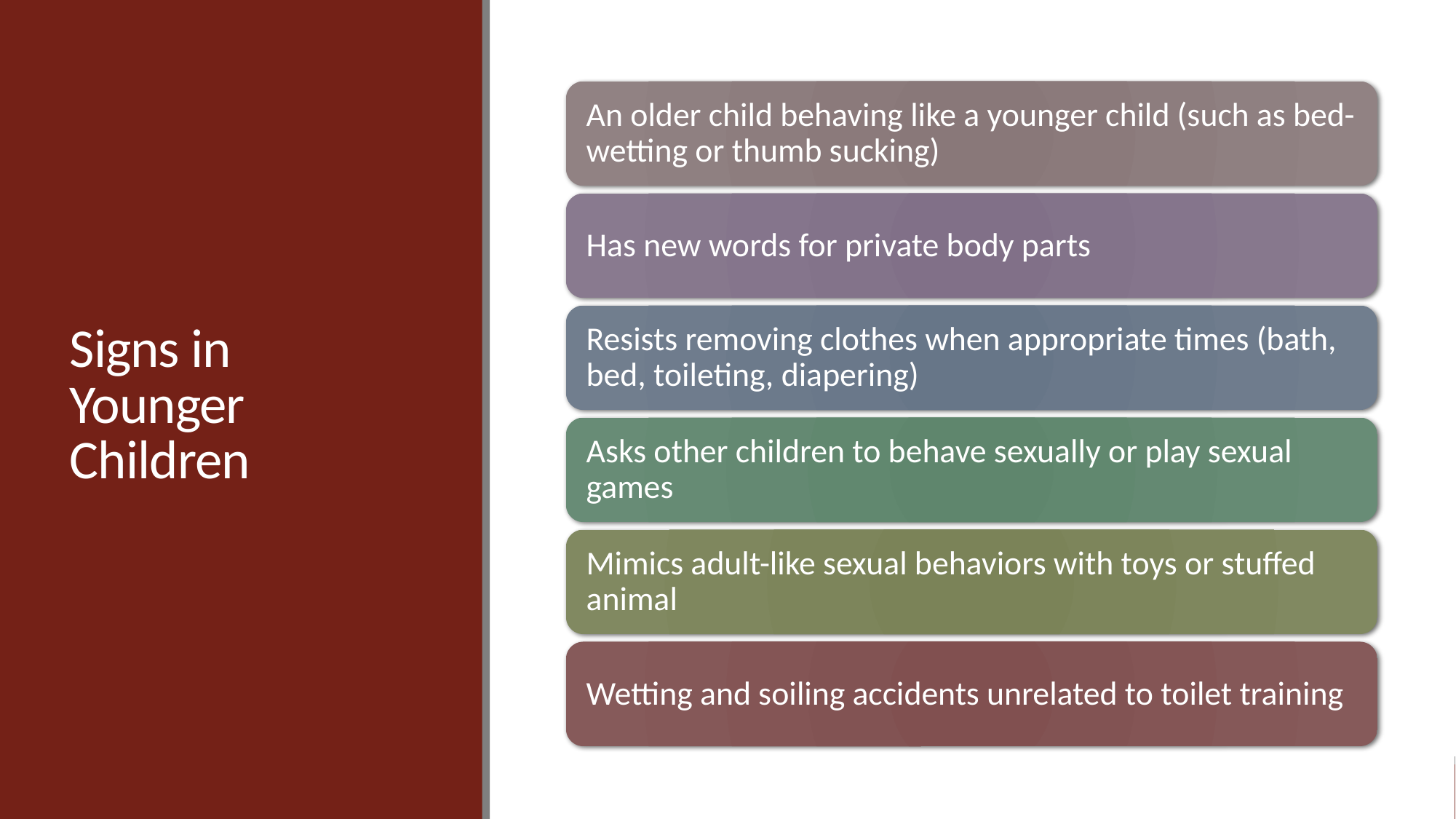

# Signs in Younger Children
An older child behaving like a younger child (such as bed-wetting or thumb sucking)
Has new words for private body parts
Resists removing clothes when appropriate times (bath, bed, toileting, diapering)
Asks other children to behave sexually or play sexual games
Mimics adult-like sexual behaviors with toys or stuffed animal
Wetting and soiling accidents unrelated to toilet training